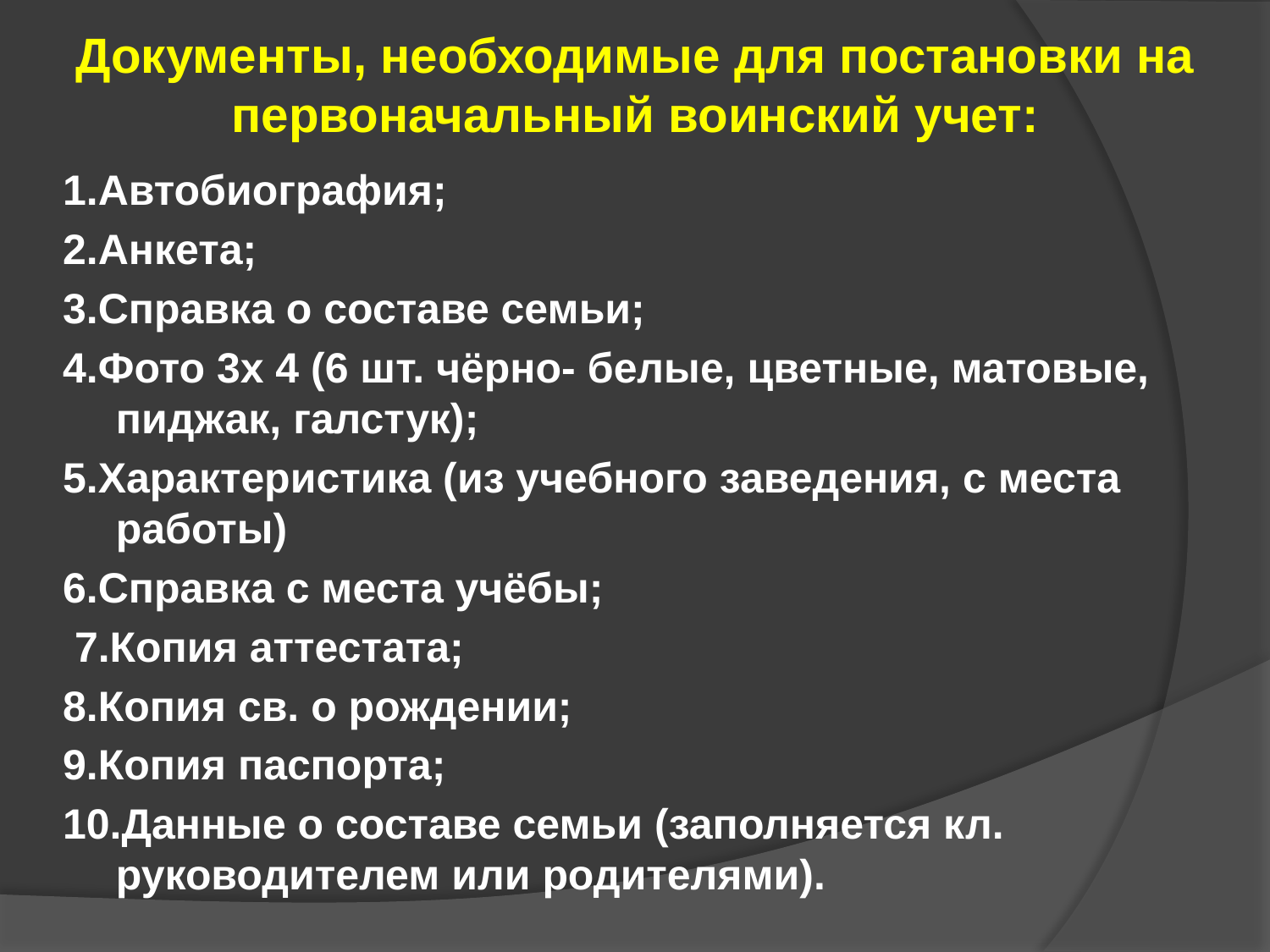

# Документы, необходимые для постановки на первоначальный воинский учет:
1.Автобиография;
2.Анкета;
3.Справка о составе семьи;
4.Фото 3х 4 (6 шт. чёрно- белые, цветные, матовые, пиджак, галстук);
5.Характеристика (из учебного заведения, с места работы)
6.Справка с места учёбы;
 7.Копия аттестата;
8.Копия св. о рождении;
9.Копия паспорта;
10.Данные о составе семьи (заполняется кл. руководителем или родителями).